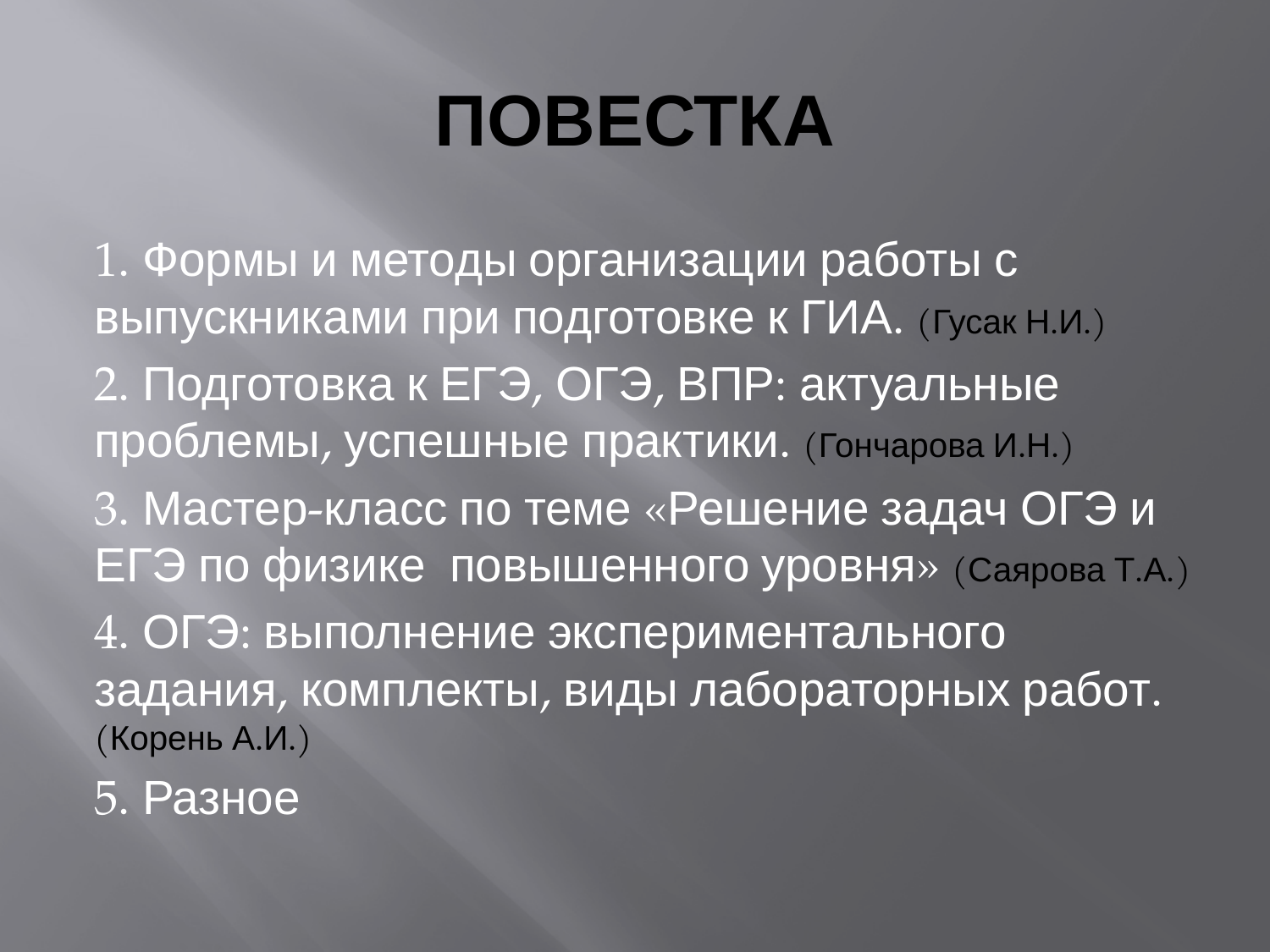

# ПОВЕСТКА
1. Формы и методы организации работы с выпускниками при подготовке к ГИА. (Гусак Н.И.)
2. Подготовка к ЕГЭ, ОГЭ, ВПР: актуальные проблемы, успешные практики. (Гончарова И.Н.)
3. Мастер-класс по теме «Решение задач ОГЭ и ЕГЭ по физике  повышенного уровня» (Саярова Т.А.)
4. ОГЭ: выполнение экспериментального задания, комплекты, виды лабораторных работ. (Корень А.И.)
5. Разное